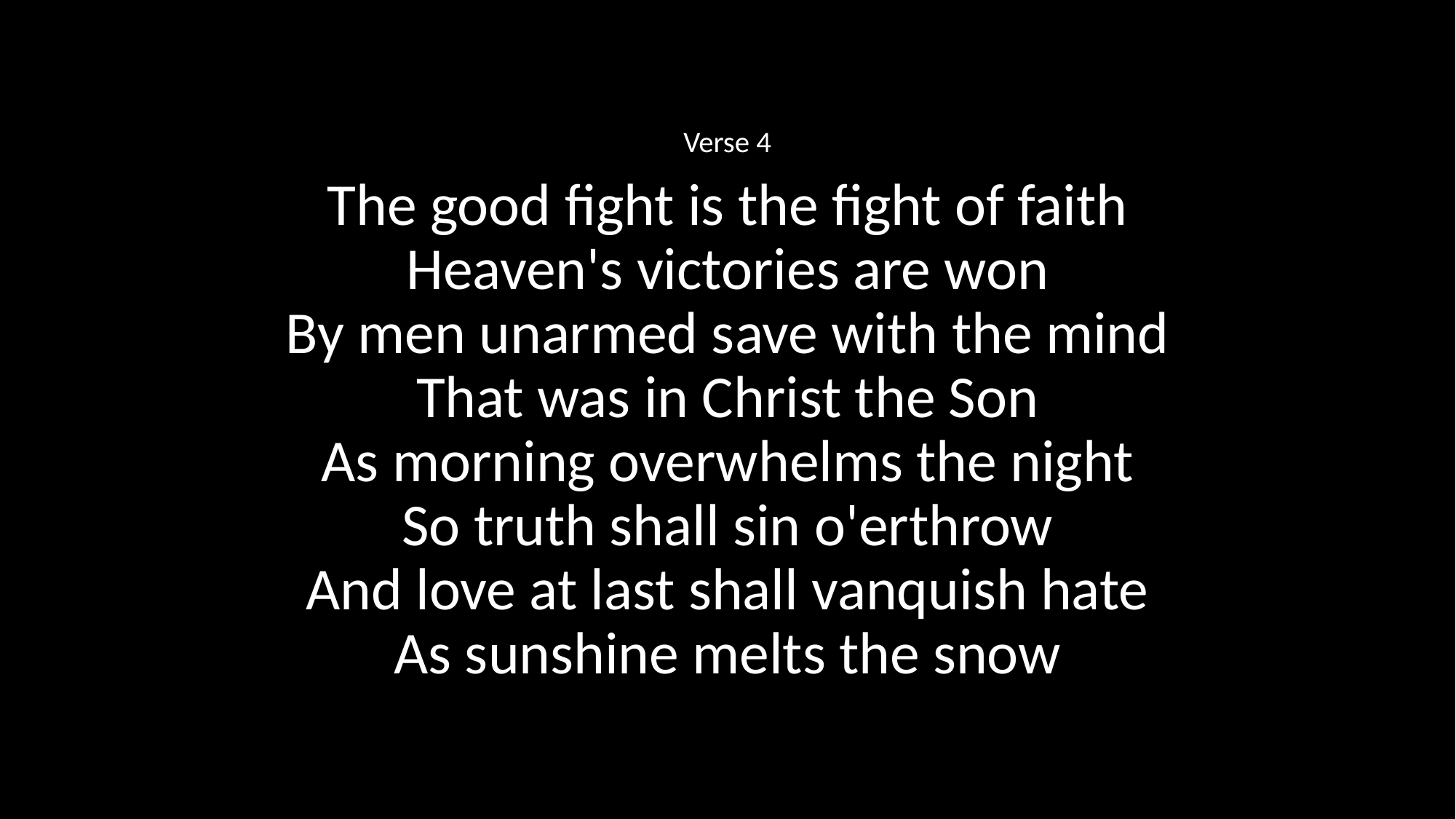

Verse 4
The good fight is the fight of faith
Heaven's victories are won
By men unarmed save with the mind
That was in Christ the Son
As morning overwhelms the night
So truth shall sin o'erthrow
And love at last shall vanquish hate
As sunshine melts the snow